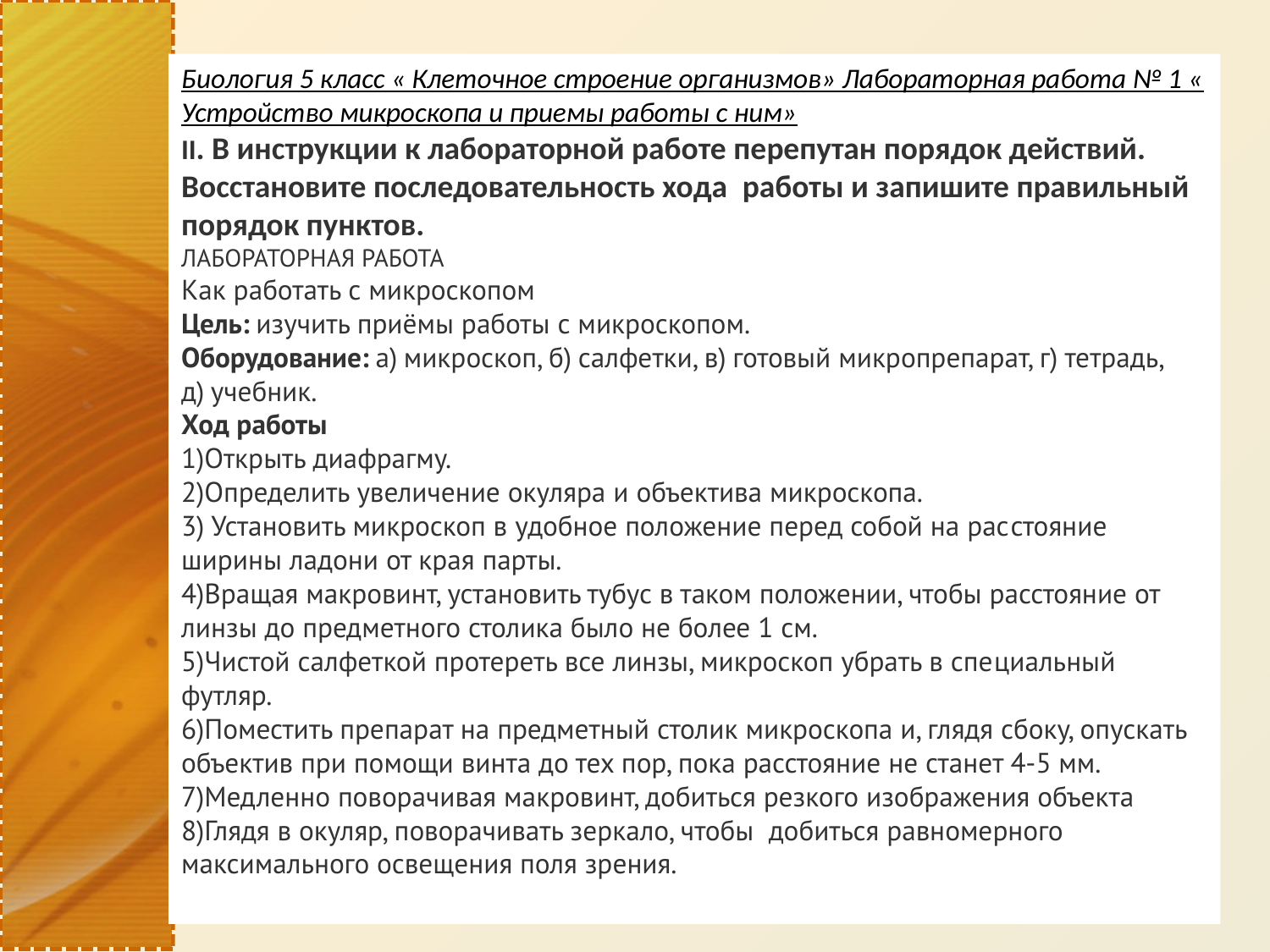

Биология 5 класс « Клеточное строение организмов» Лабораторная работа № 1 « Устройство микроскопа и приемы работы с ним»
II. В инструкции к лабораторной работе перепутан порядок действий. Восстановите последовательность хода  работы и запишите правильный порядок пунктов.
ЛАБОРАТОРНАЯ РАБОТА
Как работать с микроскопом
Цель: изучить приёмы работы с микроскопом.
Оборудование: а) микроскоп, б) салфетки, в) готовый микропрепарат, г) тетрадь, д) учебник.
Ход работы
1)Открыть диафрагму.
2)Определить увеличение окуляра и объектива микроскопа.
3) Установить микроскоп в удобное положение перед собой на рас­сто­яние ширины ладони от края парты.
4)Вращая макровинт, установить тубус в таком положении, чтобы расстояние от линзы до предметного столика было не более 1 см.
5)Чистой салфеткой протереть все линзы, микроскоп убрать в спе­ци­аль­ный футляр.
6)Поместить препарат на предметный столик микроскопа и, глядя сбоку, опускать объектив при помощи винта до тех пор, пока расстояние не станет 4-5 мм.
7)Медленно поворачивая макровинт, добиться резкого изображения объекта
8)Глядя в окуляр, поворачивать зеркало, чтобы  добиться равномерного максимального освещения поля зрения.